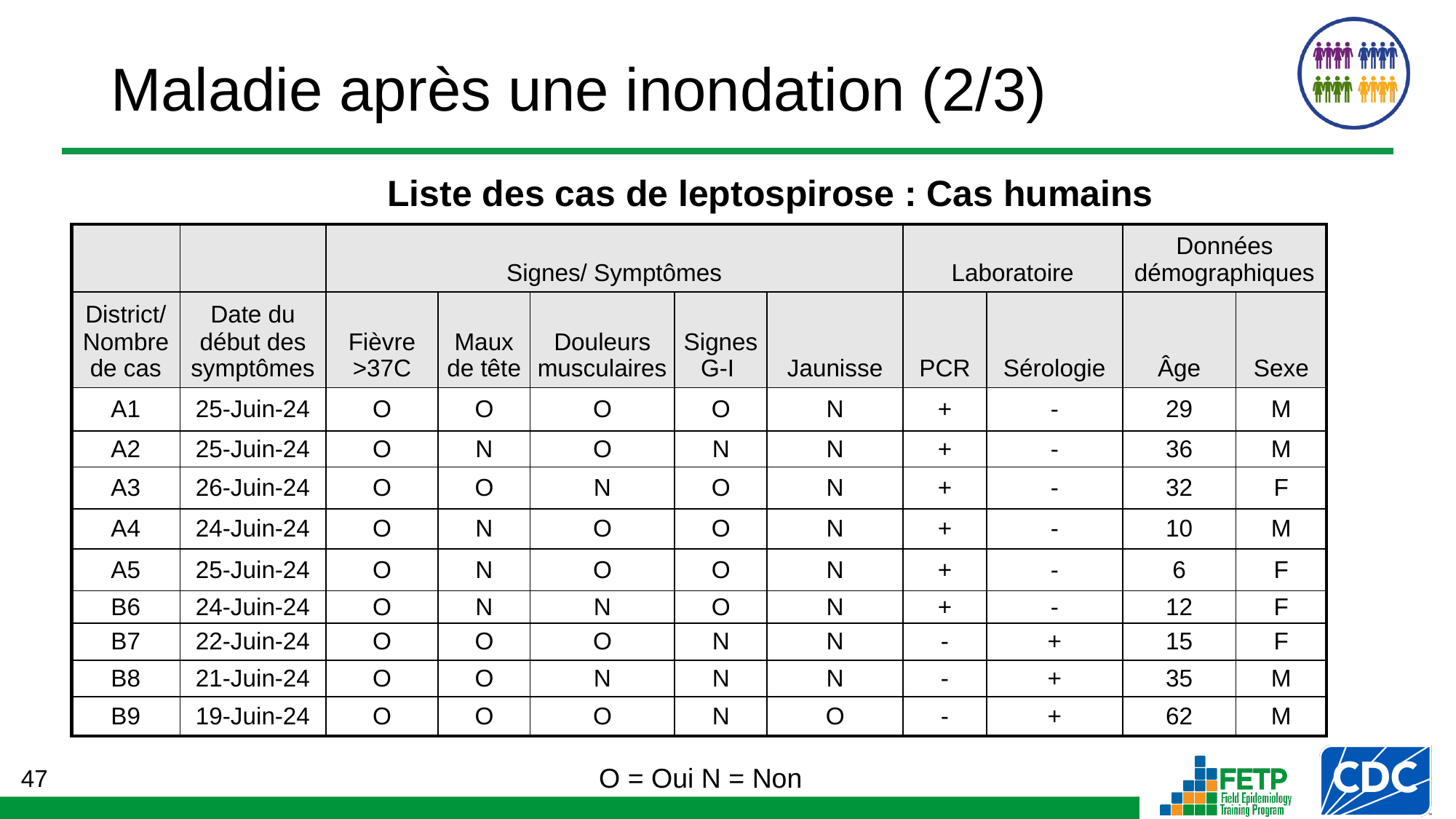

# Maladie après une inondation (2/3)
Liste des cas de leptospirose : Cas humains
|  |  | Signes/ Symptômes |  |  |  |  | Laboratoire |  | Données démographiques |  |
| --- | --- | --- | --- | --- | --- | --- | --- | --- | --- | --- |
| District/Nombre de cas | Date du début des symptômes | Fièvre >37C | Maux de tête | Douleurs musculaires | Signes G-I | Jaunisse | PCR | Sérologie | Âge | Sexe |
| A1 | 25-Juin-24 | O | O | O | O | N | + | - | 29 | M |
| A2 | 25-Juin-24 | O | N | O | N | N | + | - | 36 | M |
| A3 | 26-Juin-24 | O | O | N | O | N | + | - | 32 | F |
| A4 | 24-Juin-24 | O | N | O | O | N | + | - | 10 | M |
| A5 | 25-Juin-24 | O | N | O | O | N | + | - | 6 | F |
| B6 | 24-Juin-24 | O | N | N | O | N | + | - | 12 | F |
| B7 | 22-Juin-24 | O | O | O | N | N | - | + | 15 | F |
| B8 | 21-Juin-24 | O | O | N | N | N | - | + | 35 | M |
| B9 | 19-Juin-24 | O | O | O | N | O | - | + | 62 | M |
O = Oui N = Non